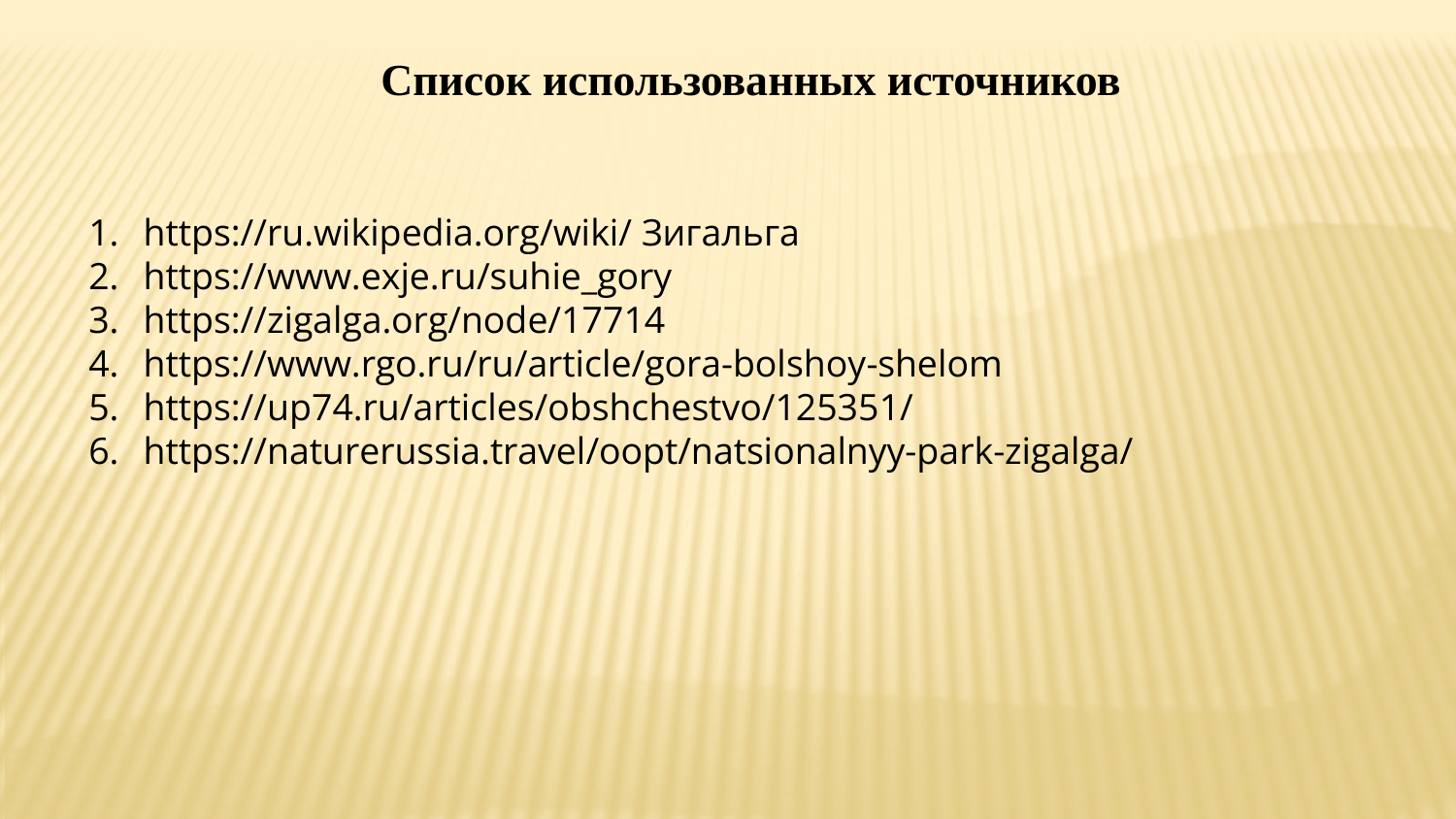

Список использованных источников

https://ru.wikipedia.org/wiki/ Зигальга
https://www.exje.ru/suhie_gory
https://zigalga.org/node/17714
https://www.rgo.ru/ru/article/gora-bolshoy-shelom
https://up74.ru/articles/obshchestvo/125351/
https://naturerussia.travel/oopt/natsionalnyy-park-zigalga/